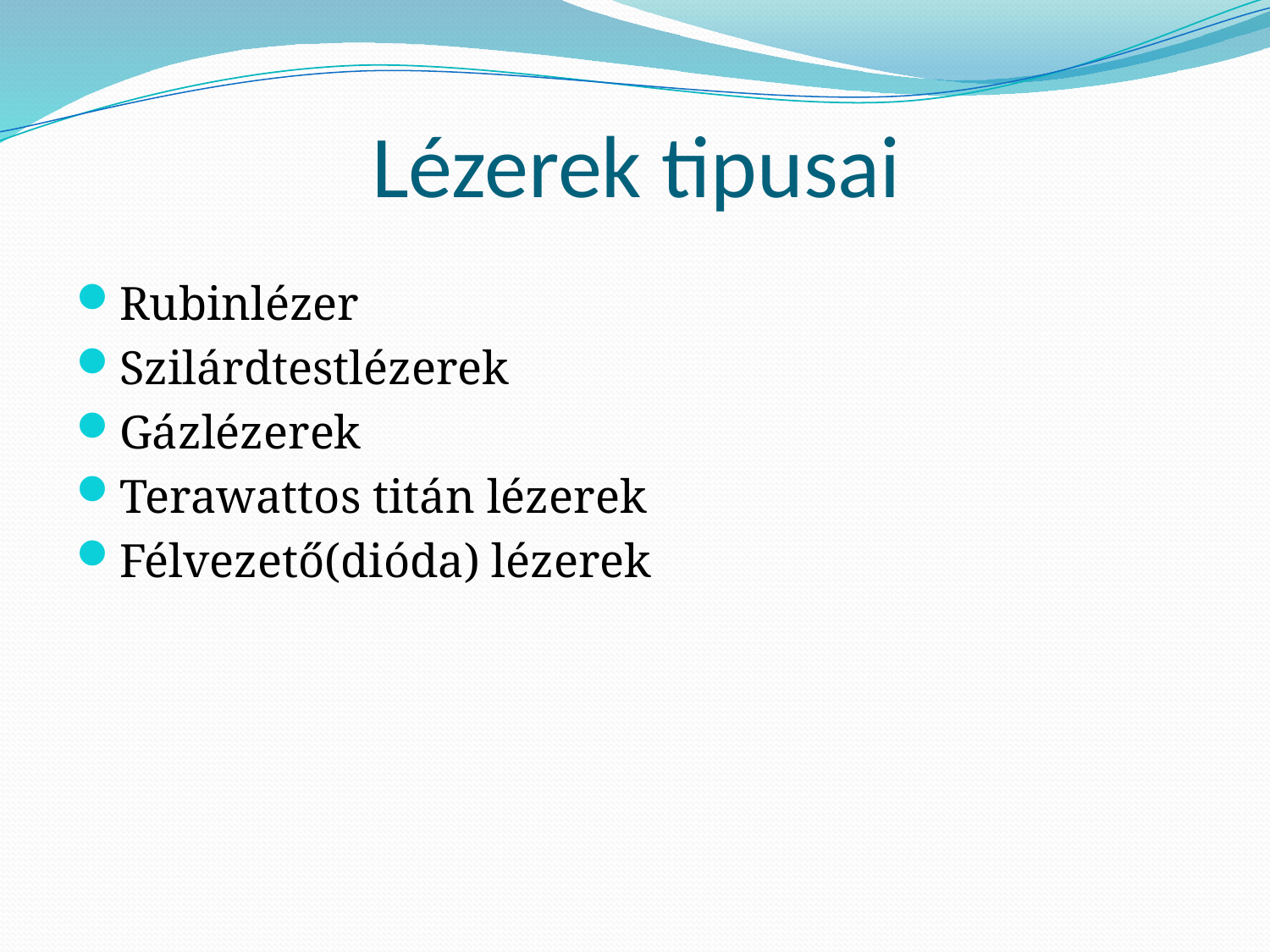

# Lézerek tipusai
Rubinlézer
Szilárdtestlézerek
Gázlézerek
Terawattos titán lézerek
Félvezető(dióda) lézerek